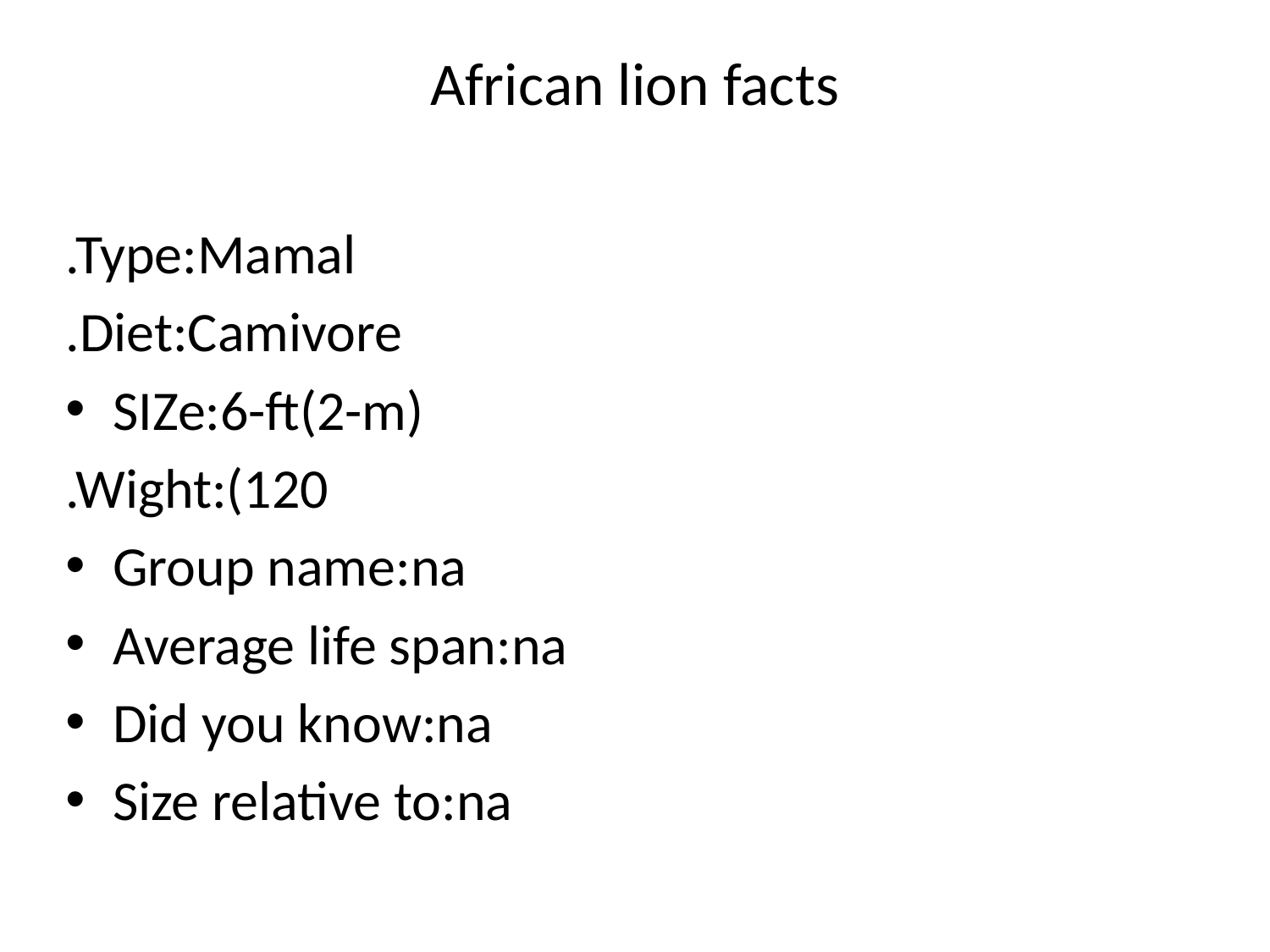

# African lion facts
.Type:Mamal
.Diet:Camivore
SIZe:6-ft(2-m)
.Wight:(120
Group name:na
Average life span:na
Did you know:na
Size relative to:na